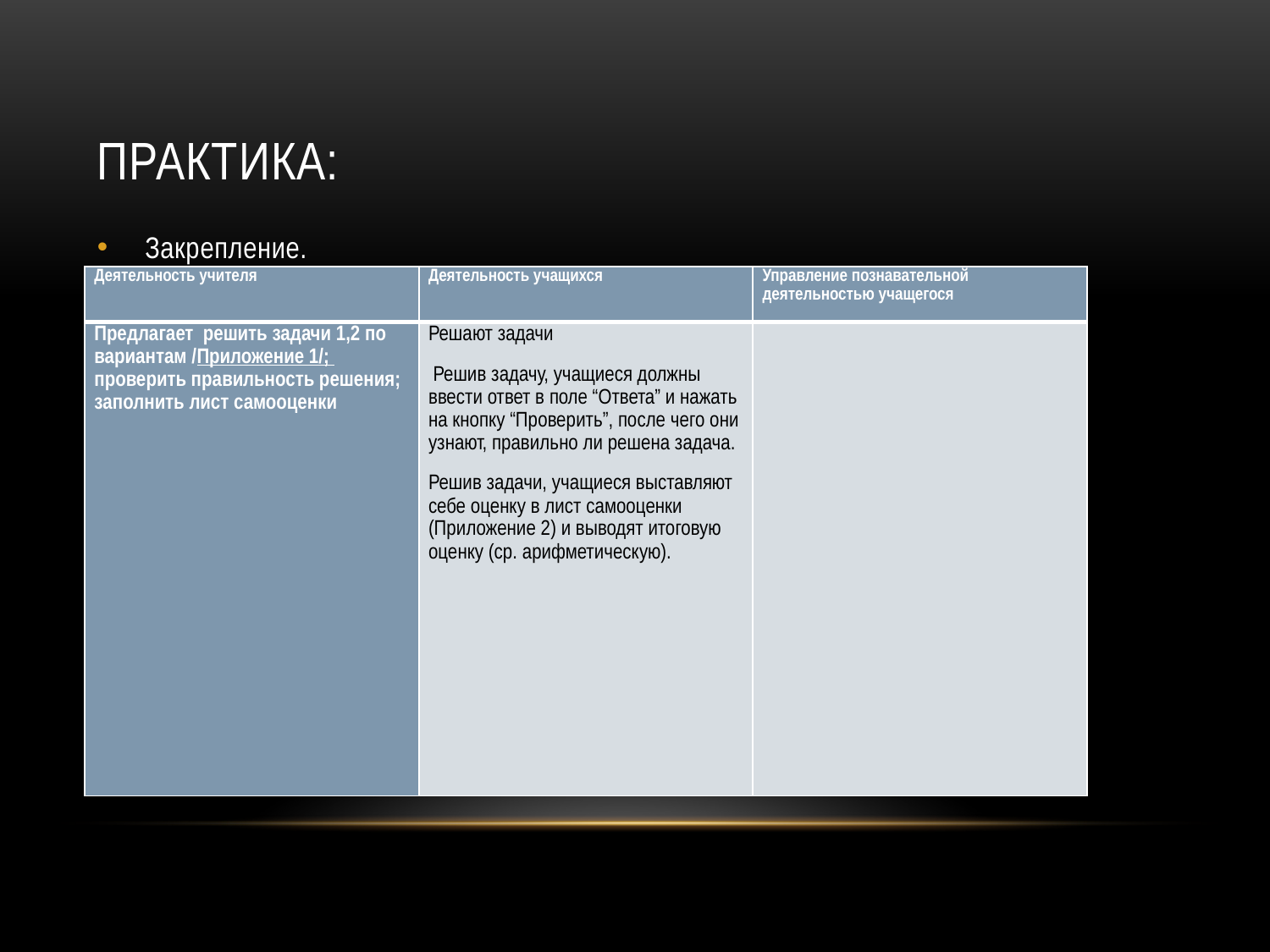

# Практика:
Закрепление.

| Деятельность учителя | Деятельность учащихся | Управление познавательной деятельностью учащегося |
| --- | --- | --- |
| Предлагает решить задачи 1,2 по вариантам /Приложение 1/; проверить правильность решения; заполнить лист самооценки | Решают задачи Решив задачу, учащиеся должны ввести ответ в поле “Ответа” и нажать на кнопку “Проверить”, после чего они узнают, правильно ли решена задача. Решив задачи, учащиеся выставляют себе оценку в лист самооценки (Приложение 2) и выводят итоговую оценку (ср. арифметическую). |  |